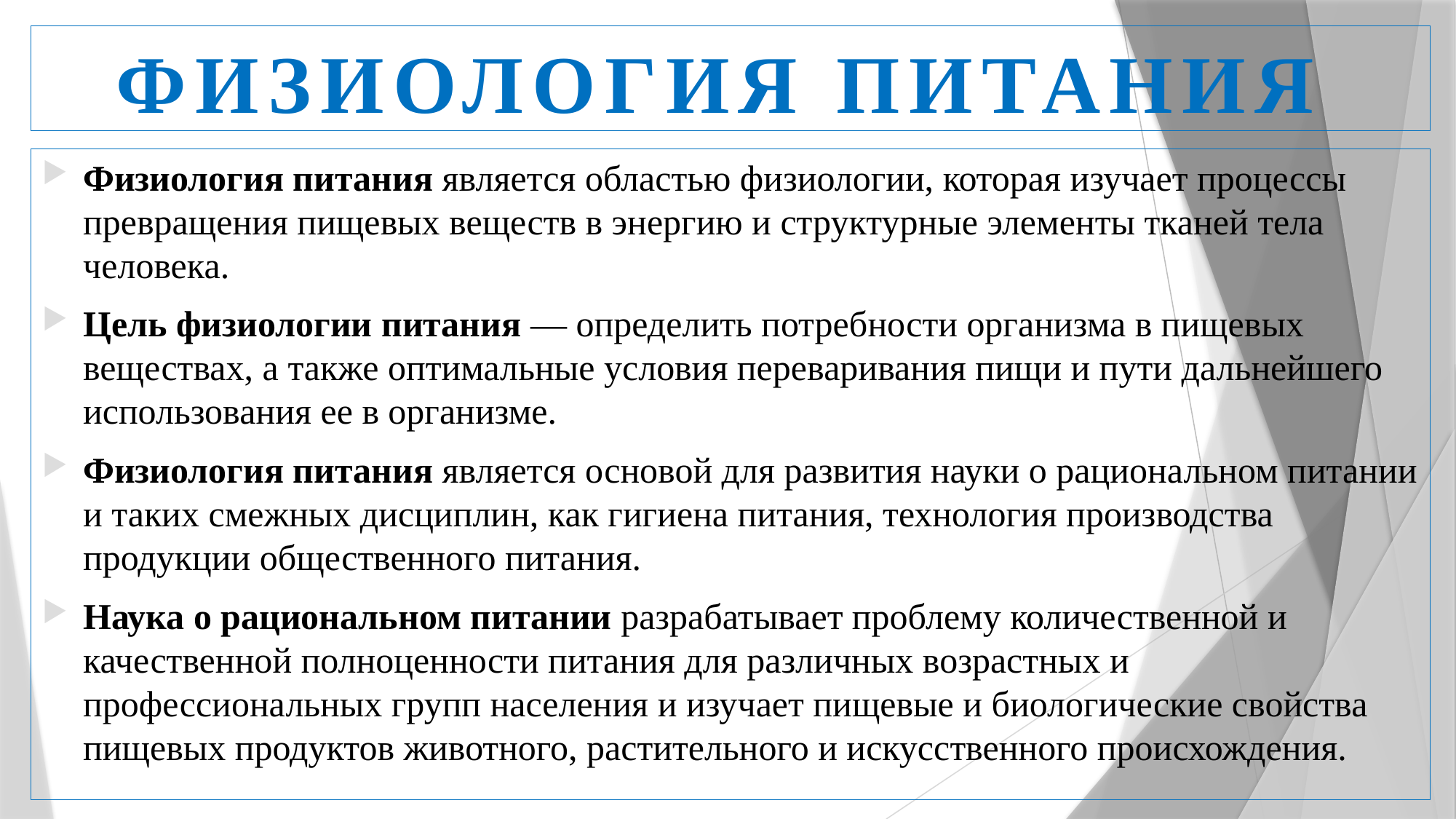

# ФИЗИОЛОГИЯ ПИТАНИЯ
Физиология питания является областью физиологии, которая изучает процессы превращения пищевых веществ в энергию и структурные элементы тканей тела человека.
Цель физиологии питания — определить потребности организма в пищевых веществах, а также оптимальные условия переваривания пищи и пути дальнейшего использования ее в организме.
Физиология питания является основой для развития науки о рациональном питании и таких смежных дисциплин, как гигиена питания, технология производства продукции общественного питания.
Наука о рациональном питании разрабатывает проблему количественной и качественной полноценности питания для различных возрастных и профессиональных групп населения и изучает пищевые и биологические свойства пищевых продуктов животного, растительного и искусственного происхождения.